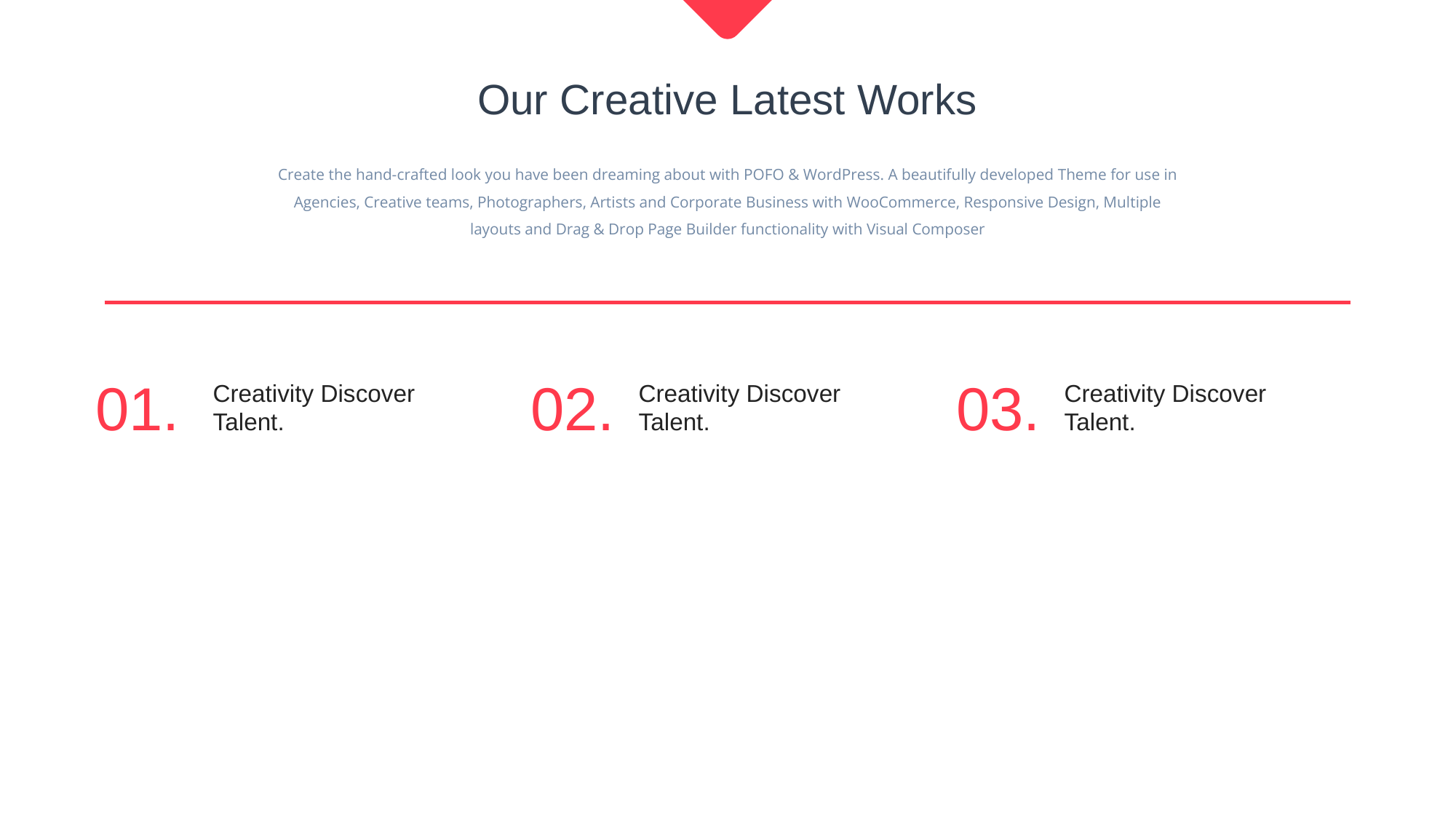

Our Creative Latest Works
Create the hand-crafted look you have been dreaming about with POFO & WordPress. A beautifully developed Theme for use in Agencies, Creative teams, Photographers, Artists and Corporate Business with WooCommerce, Responsive Design, Multiple layouts and Drag & Drop Page Builder functionality with Visual Composer
01.
02.
03.
Creativity Discover Talent.
Creativity Discover Talent.
Creativity Discover Talent.